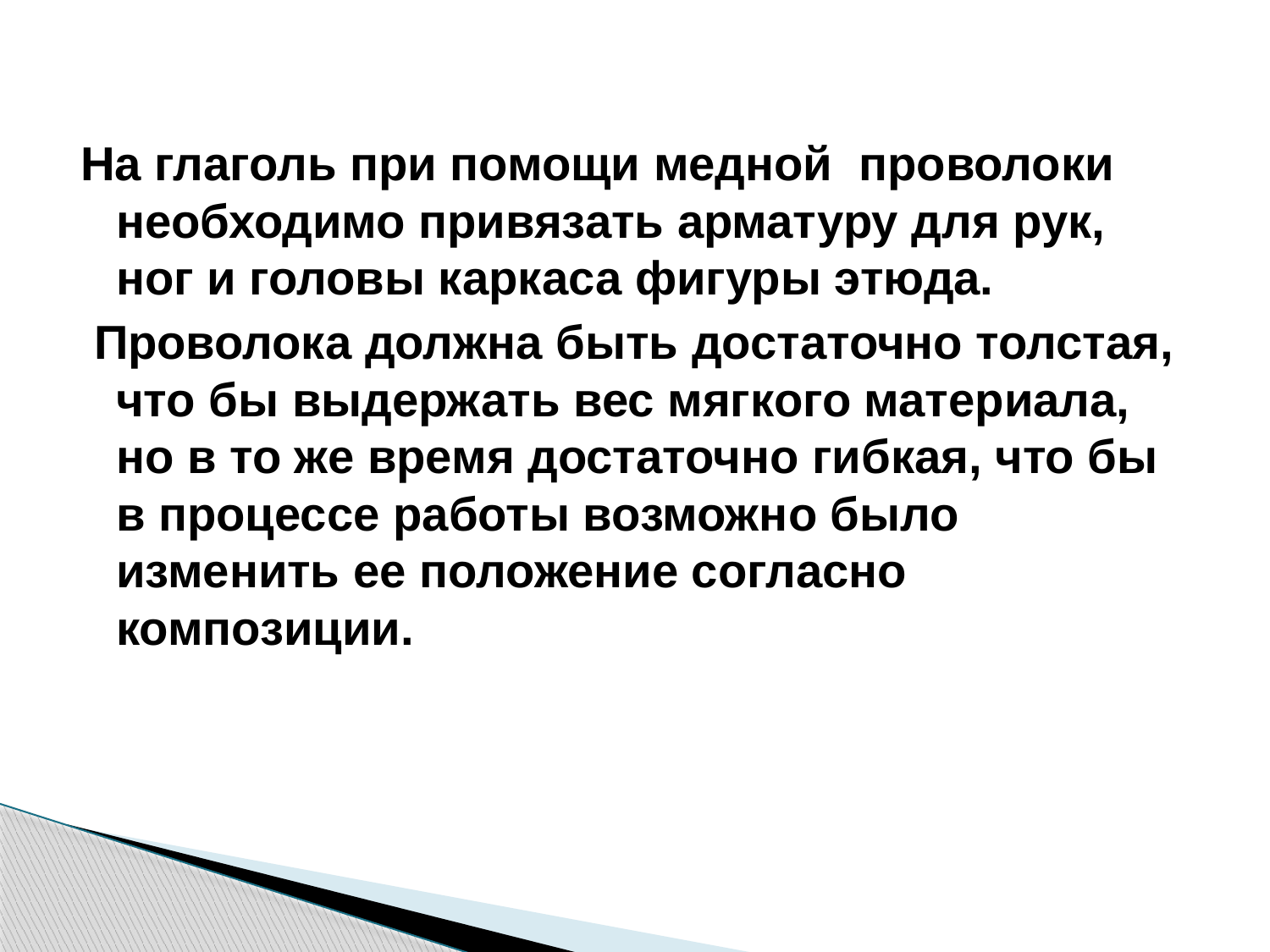

На глаголь при помощи медной  проволоки  необходимо привязать арматуру для рук, ног и головы каркаса фигуры этюда.
 Проволока должна быть достаточно толстая, что бы выдержать вес мягкого материала, но в то же время достаточно гибкая, что бы в процессе работы возможно было изменить ее положение согласно композиции.